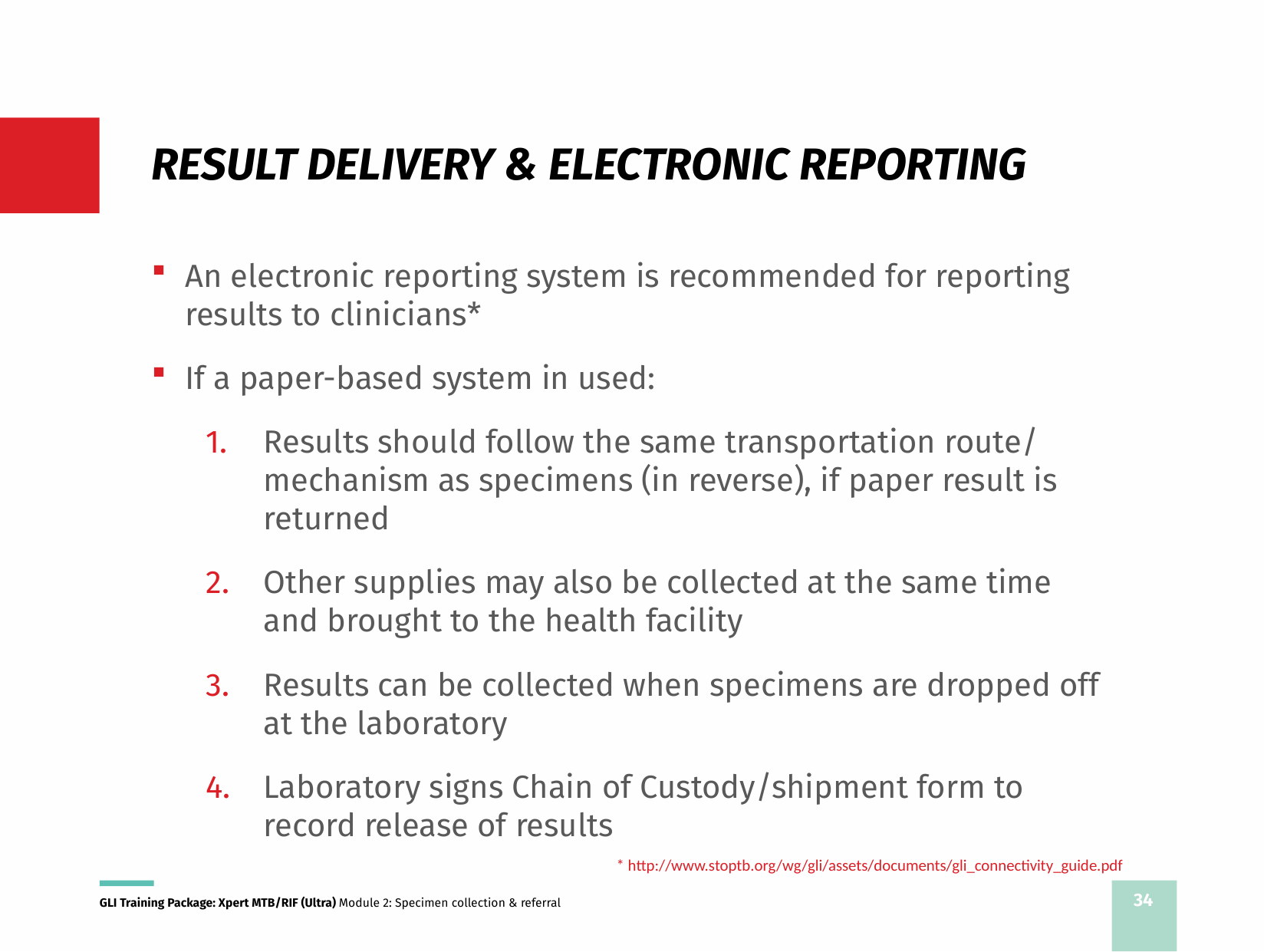

# RESULT DELIVERY & ELECTRONIC REPORTING
An electronic reporting system is recommended for reporting results to clinicians*
If a paper-based system in used:
Results should follow the same transportation route/ mechanism as specimens (in reverse), if paper result is returned
Other supplies may also be collected at the same time and brought to the health facility
Results can be collected when specimens are dropped off at the laboratory
Laboratory signs Chain of Custody/shipment form to record release of results

* http://www.stoptb.org/wg/gli/assets/documents/gli_connectivity_guide.pdf